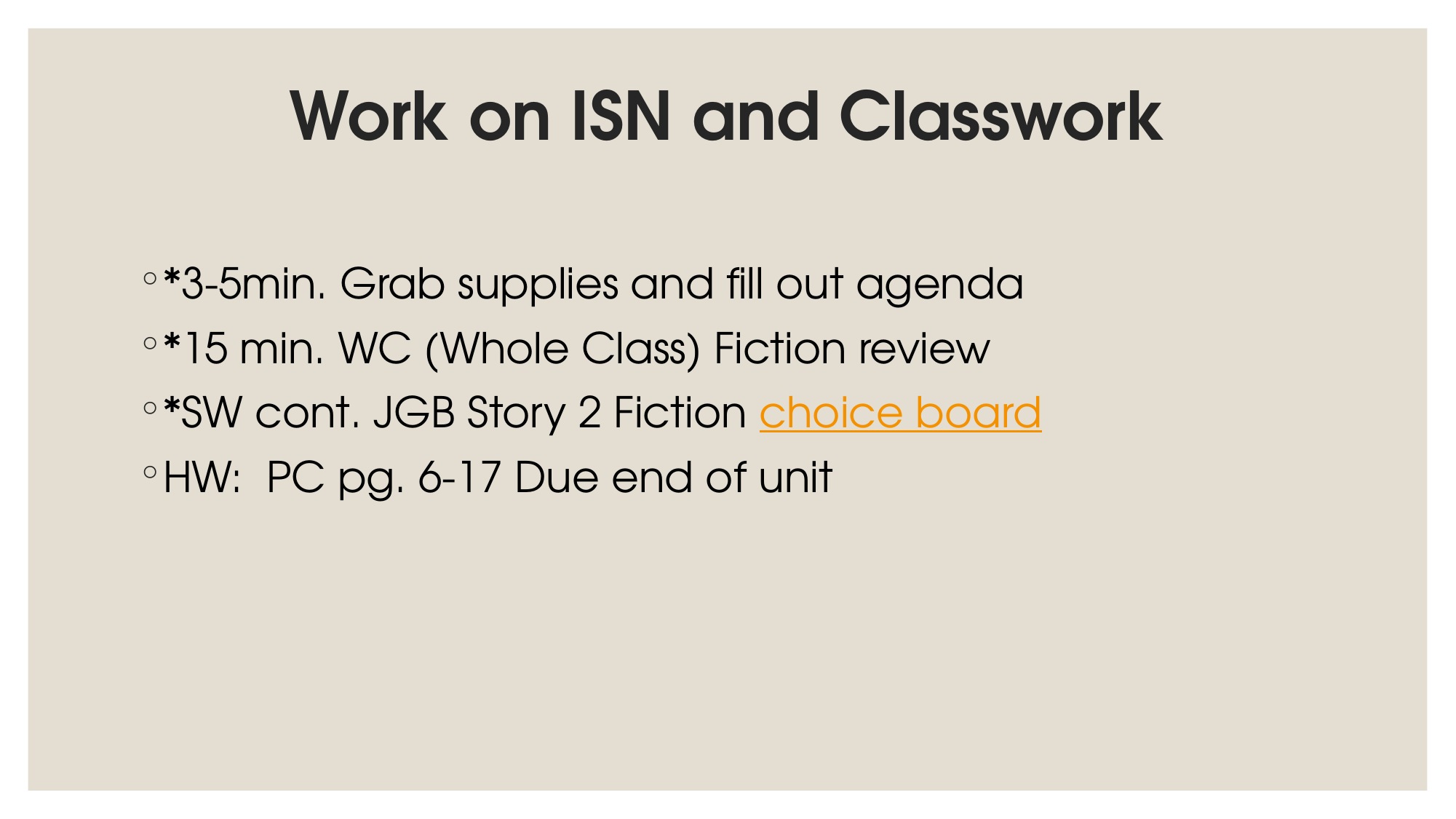

# Work on ISN and Classwork
*3-5min. Grab supplies and fill out agenda
*15 min. WC (Whole Class) Fiction review
*SW cont. JGB Story 2 Fiction choice board
HW:  PC pg. 6-17 Due end of unit